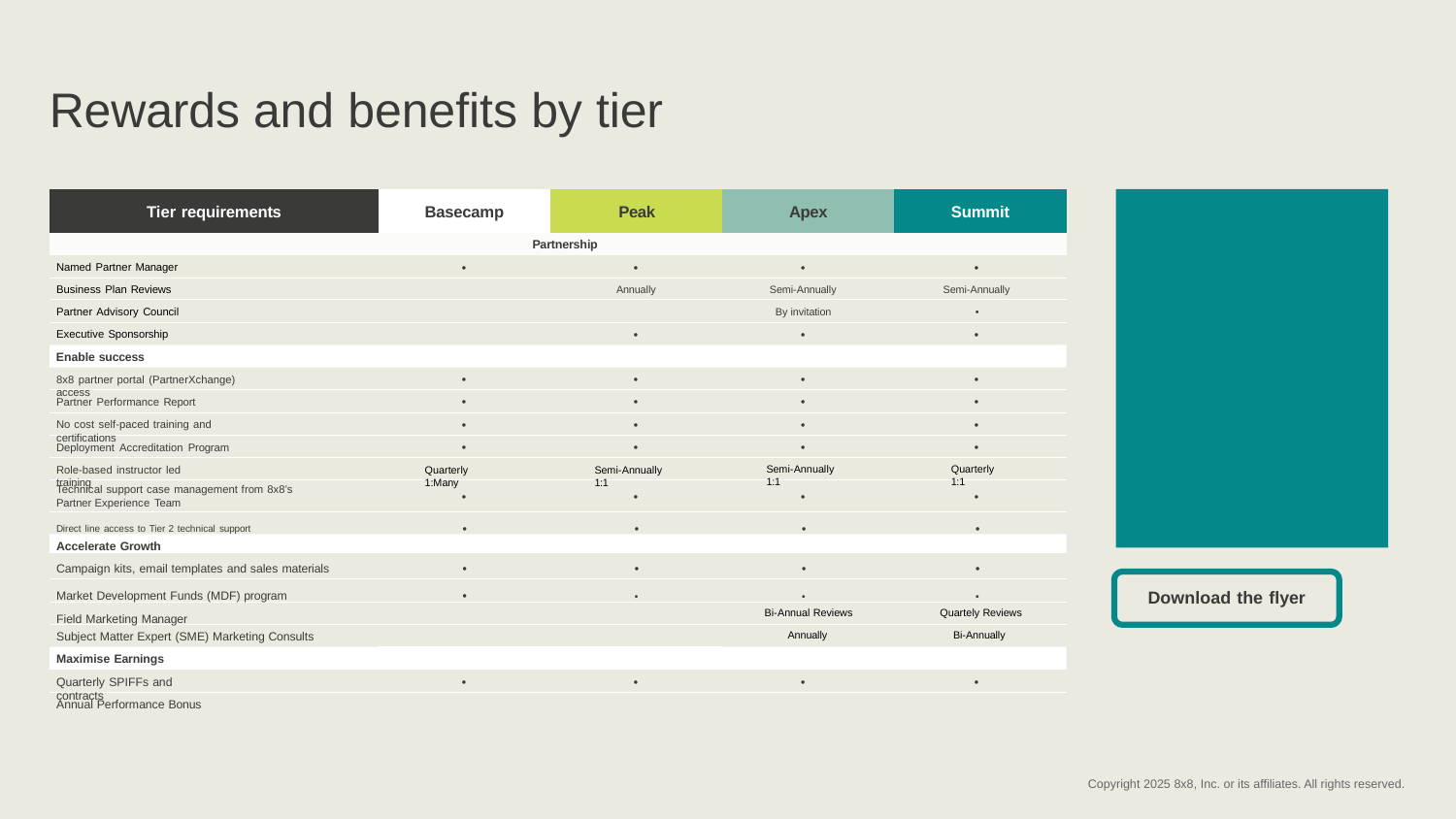

Rewards and benefits by tier
| Tier requirements | Basecamp | Peak | Apex | Summit |
| --- | --- | --- | --- | --- |
| Partnership |  |  |  |  |

•
•
•
•
Named Partner Manager
Business Plan Reviews
Annually
Semi-Annually
Semi-Annually
Partner Advisory Council
By invitation
•
•
•
•
Executive Sponsorship
Enable success
•
•
•
•
8x8 partner portal (PartnerXchange) access
•
•
•
•
Partner Performance Report
•
•
•
•
No cost self-paced training and certifications
•
•
•
•
Deployment Accreditation Program
Semi-Annually 1:1
Quarterly 1:1
Role-based instructor led training
Quarterly 1:Many
Semi-Annually 1:1
Technical support case management from 8x8’s Partner Experience Team
•
•
•
•
Direct line access to Tier 2 technical support	•	•	•	•
Accelerate Growth

Campaign kits, email templates and sales materials	•	•	•	•

Market Development Funds (MDF) program	•	•	•	•
Field Marketing Manager
Download the flyer
Bi-Annual Reviews	Quartely Reviews
Annually
Bi-Annually
Subject Matter Expert (SME) Marketing Consults
Maximise Earnings
Quarterly SPIFFs and contracts
•
•
•
•
Annual Performance Bonus